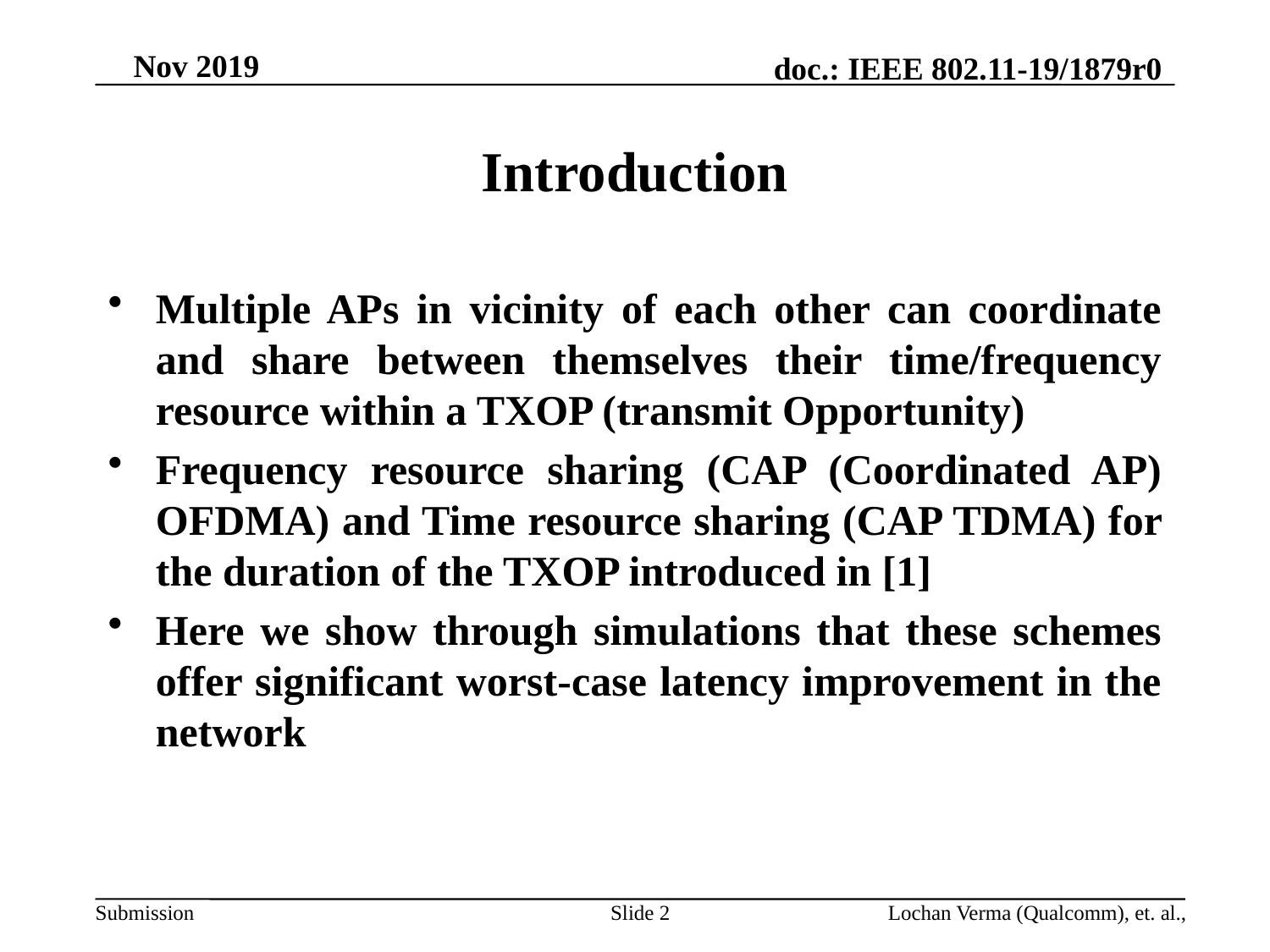

# Introduction
Multiple APs in vicinity of each other can coordinate and share between themselves their time/frequency resource within a TXOP (transmit Opportunity)
Frequency resource sharing (CAP (Coordinated AP) OFDMA) and Time resource sharing (CAP TDMA) for the duration of the TXOP introduced in [1]
Here we show through simulations that these schemes offer significant worst-case latency improvement in the network

Slide 2
Lochan Verma (Qualcomm), et. al.,